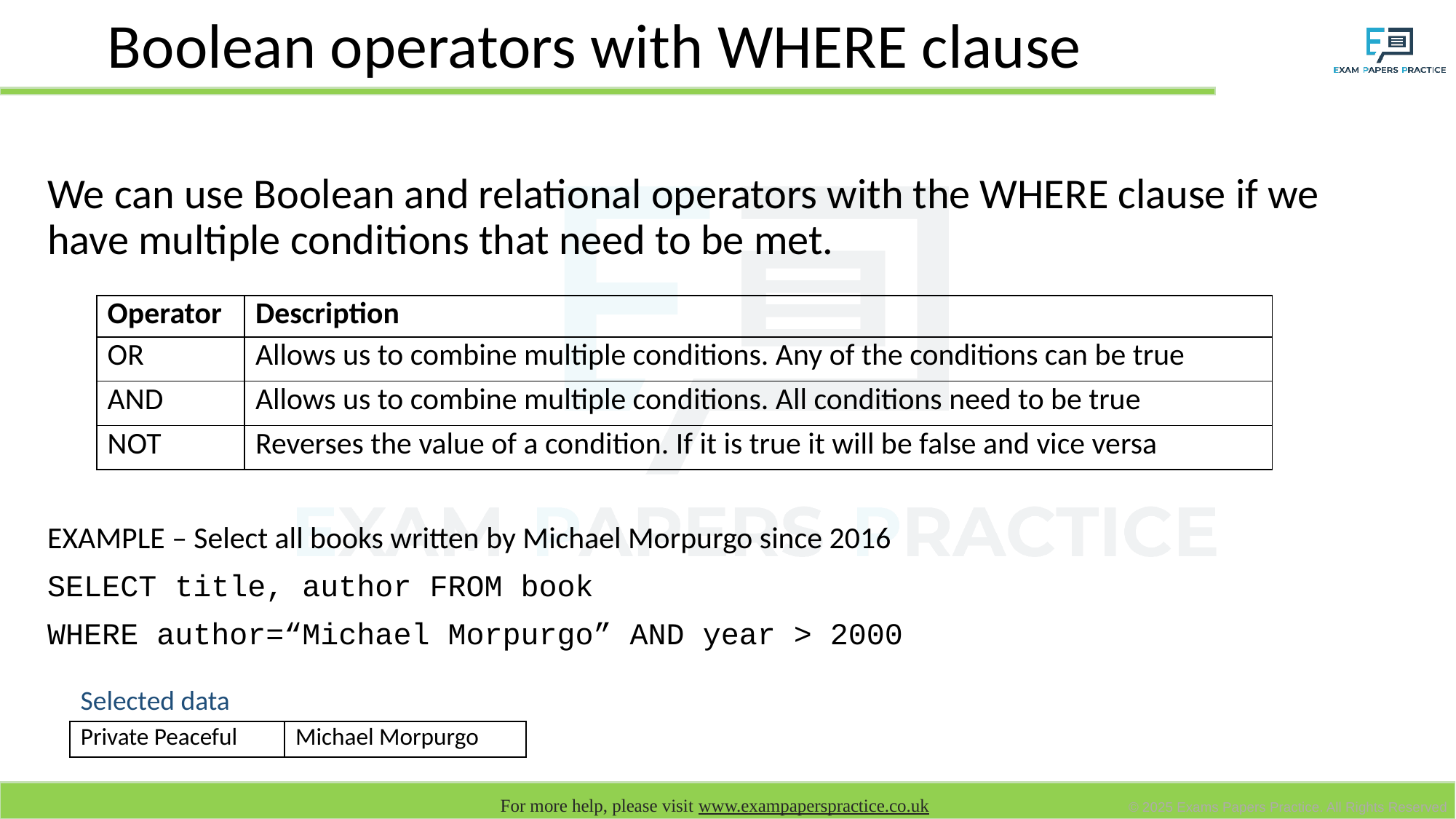

# Boolean operators with WHERE clause
We can use Boolean and relational operators with the WHERE clause if we have multiple conditions that need to be met.

EXAMPLE – Select all books written by Michael Morpurgo since 2016
SELECT title, author FROM book
WHERE author=“Michael Morpurgo” AND year > 2000

| Operator | Description |
| --- | --- |
| OR | Allows us to combine multiple conditions. Any of the conditions can be true |
| AND | Allows us to combine multiple conditions. All conditions need to be true |
| NOT | Reverses the value of a condition. If it is true it will be false and vice versa |
Selected data
| Private Peaceful | Michael Morpurgo |
| --- | --- |